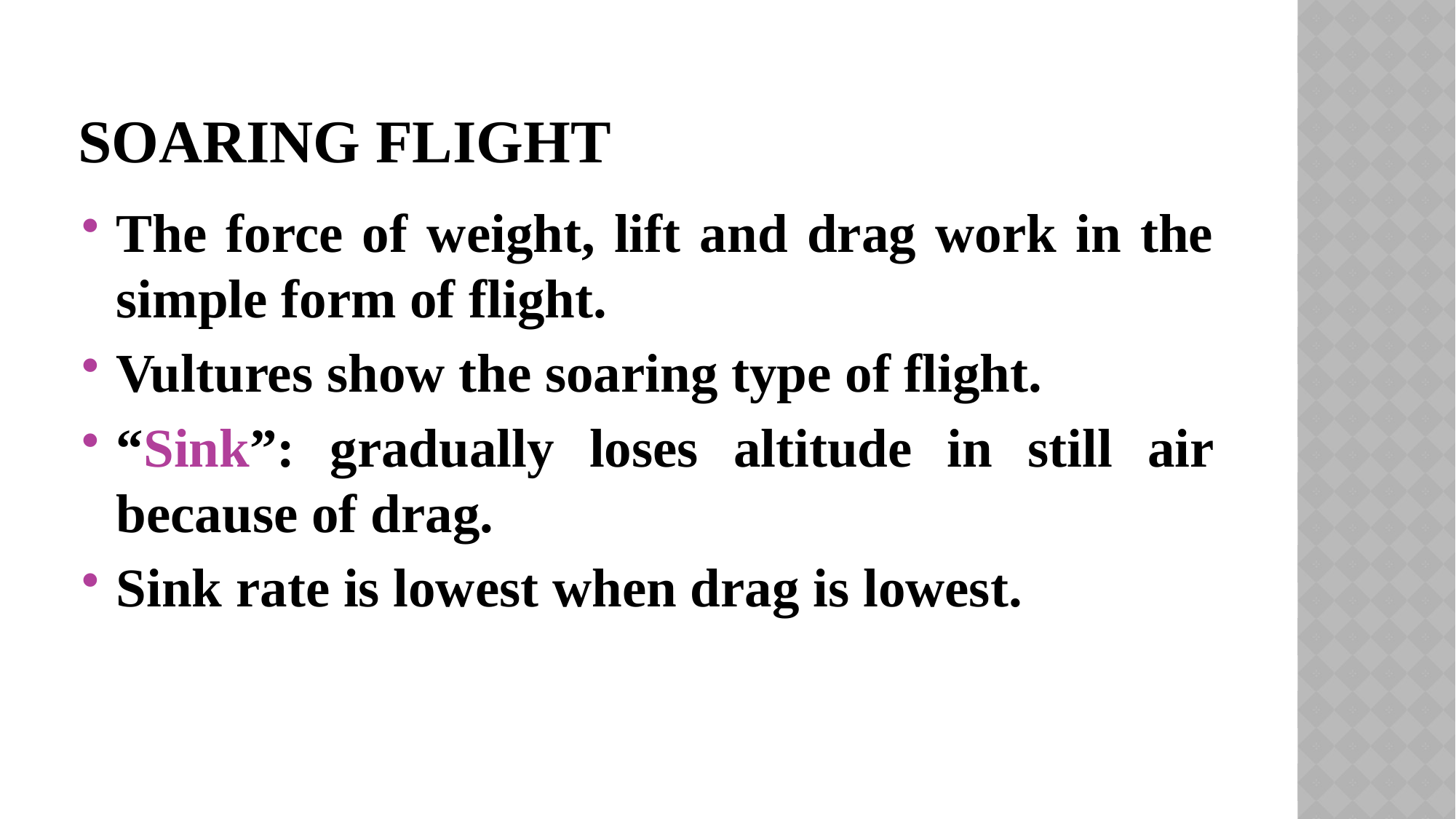

# Soaring flight
The force of weight, lift and drag work in the simple form of flight.
Vultures show the soaring type of flight.
“Sink”: gradually loses altitude in still air because of drag.
Sink rate is lowest when drag is lowest.